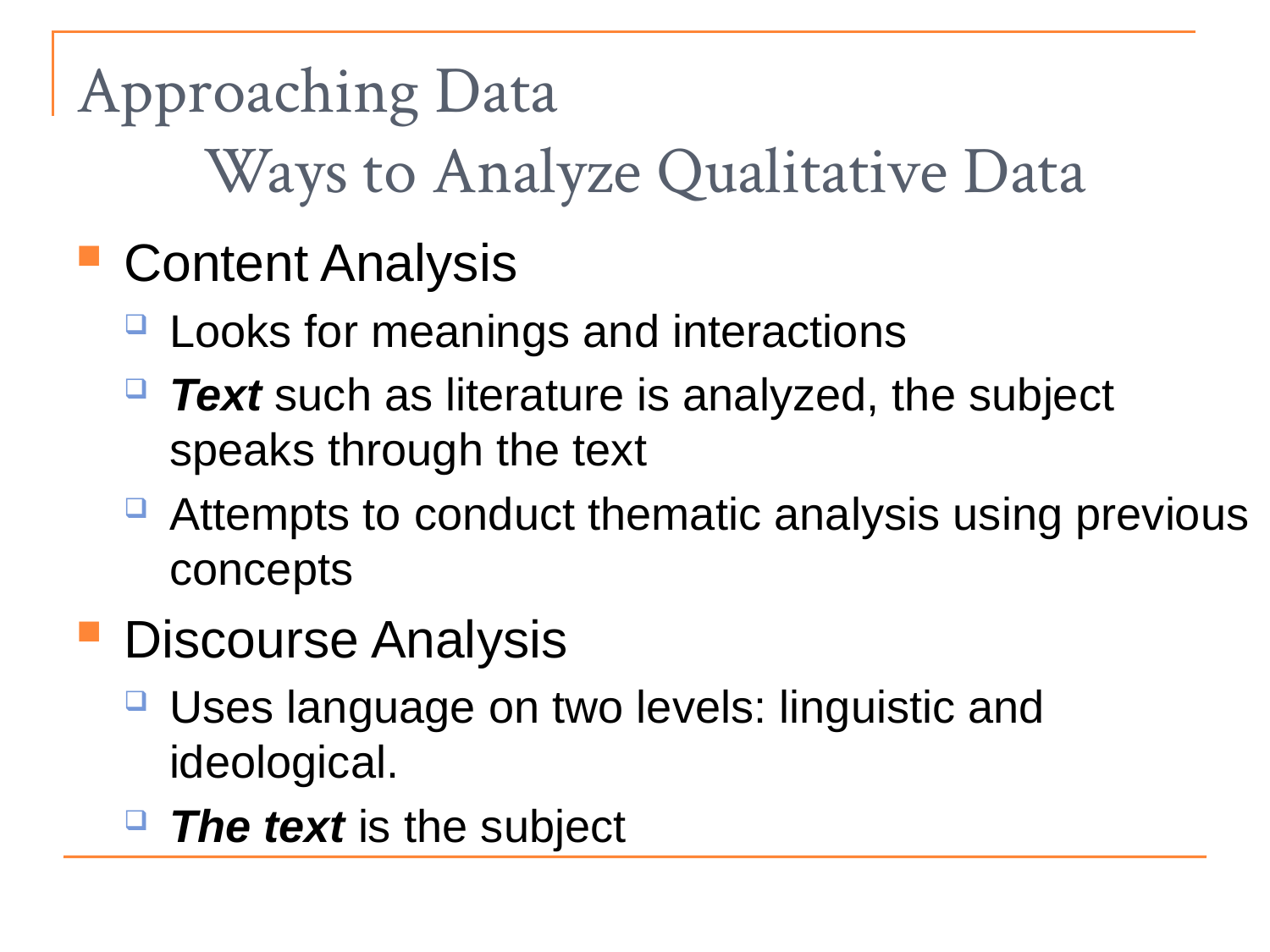

# Approaching Data Ways to Analyze Qualitative Data
Content Analysis
Looks for meanings and interactions
Text such as literature is analyzed, the subject speaks through the text
Attempts to conduct thematic analysis using previous concepts
Discourse Analysis
Uses language on two levels: linguistic and ideological.
The text is the subject